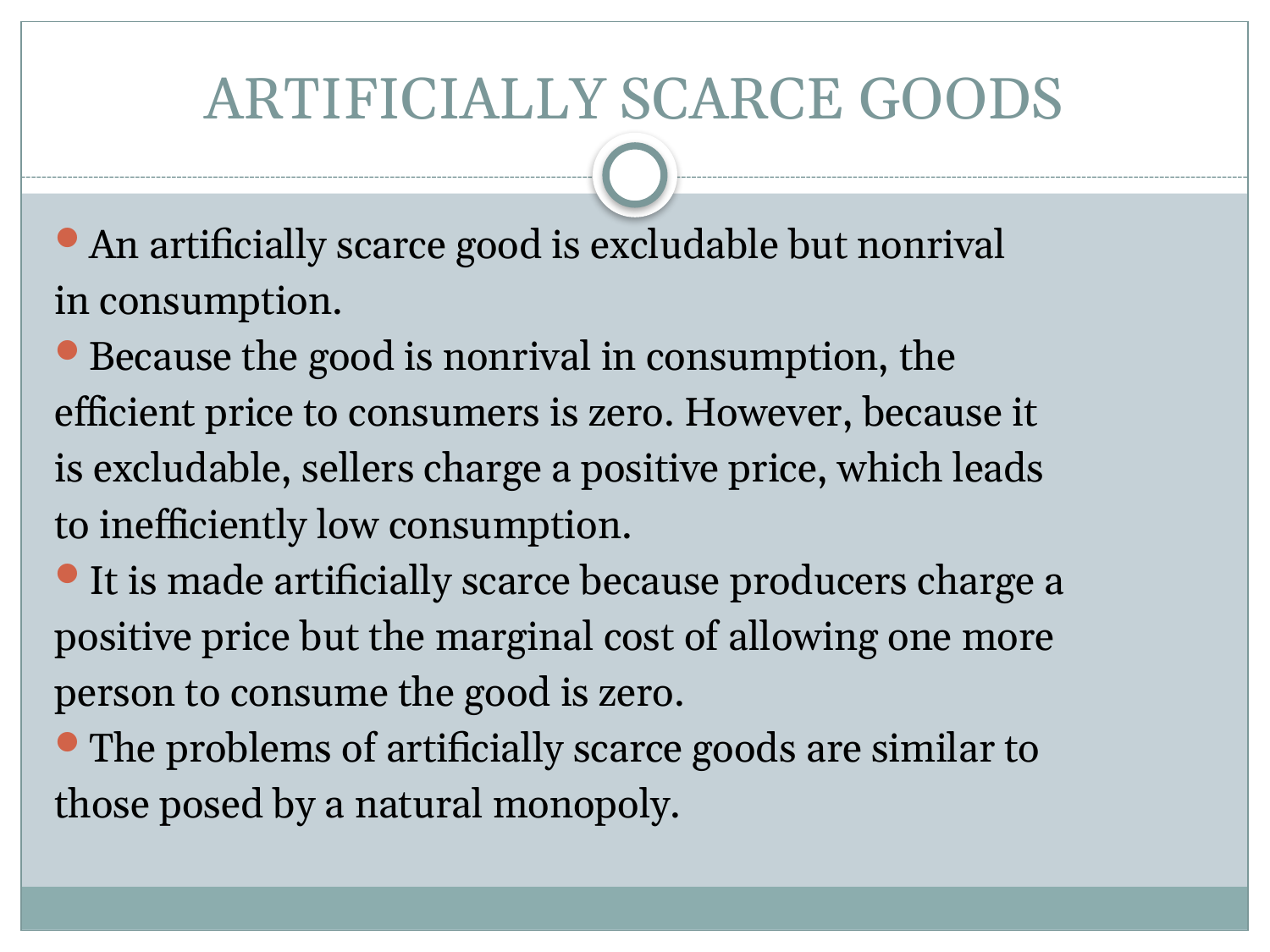

# ARTIFICIALLY SCARCE GOODS
An artificially scarce good is excludable but nonrival
in consumption.
Because the good is nonrival in consumption, the
efficient price to consumers is zero. However, because it
is excludable, sellers charge a positive price, which leads
to inefficiently low consumption.
It is made artificially scarce because producers charge a
positive price but the marginal cost of allowing one more
person to consume the good is zero.
The problems of artificially scarce goods are similar to
those posed by a natural monopoly.